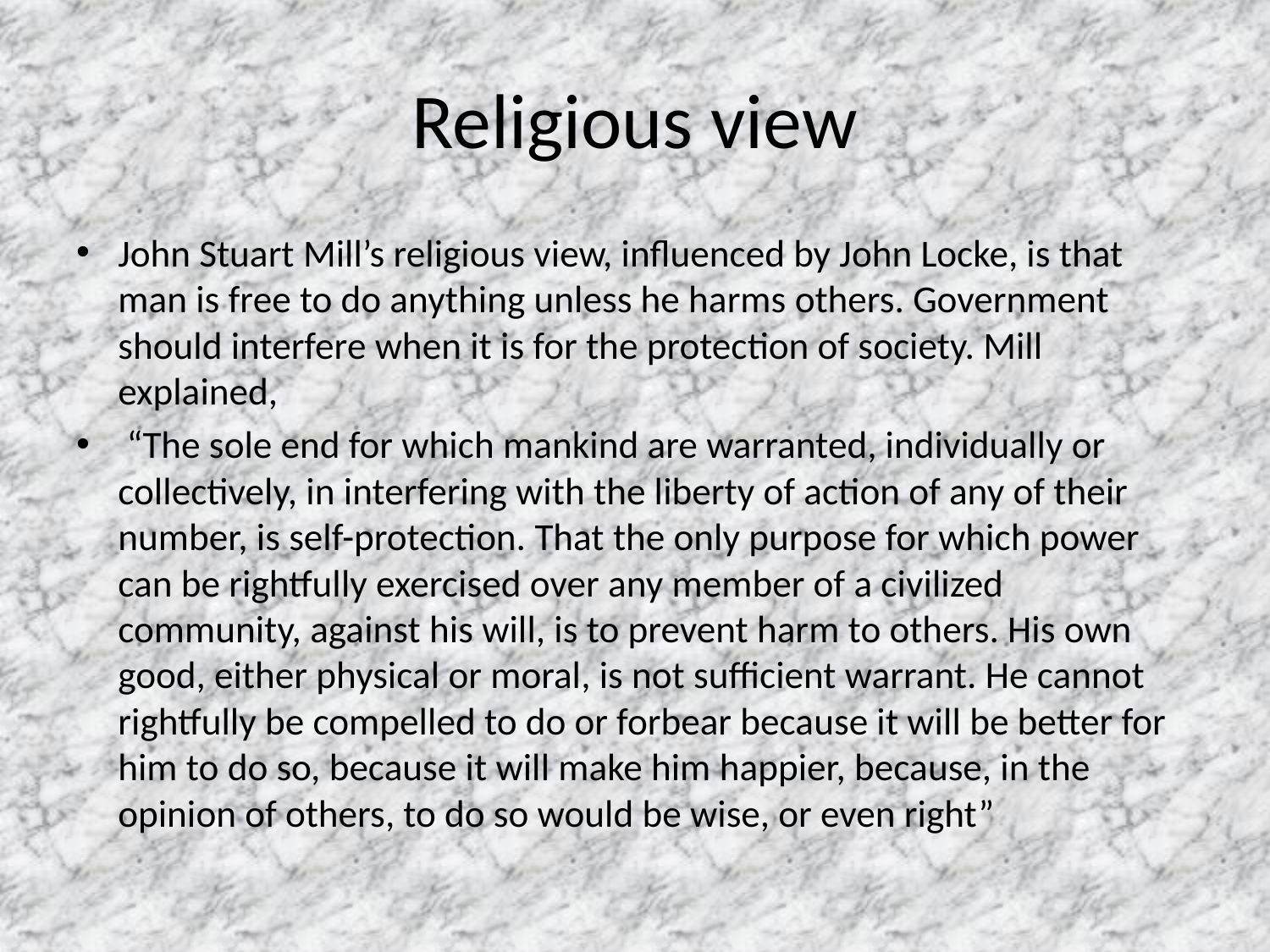

# Religious view
John Stuart Mill’s religious view, influenced by John Locke, is that man is free to do anything unless he harms others. Government should interfere when it is for the protection of society. Mill explained,
 “The sole end for which mankind are warranted, individually or collectively, in interfering with the liberty of action of any of their number, is self-protection. That the only purpose for which power can be rightfully exercised over any member of a civilized community, against his will, is to prevent harm to others. His own good, either physical or moral, is not sufficient warrant. He cannot rightfully be compelled to do or forbear because it will be better for him to do so, because it will make him happier, because, in the opinion of others, to do so would be wise, or even right”